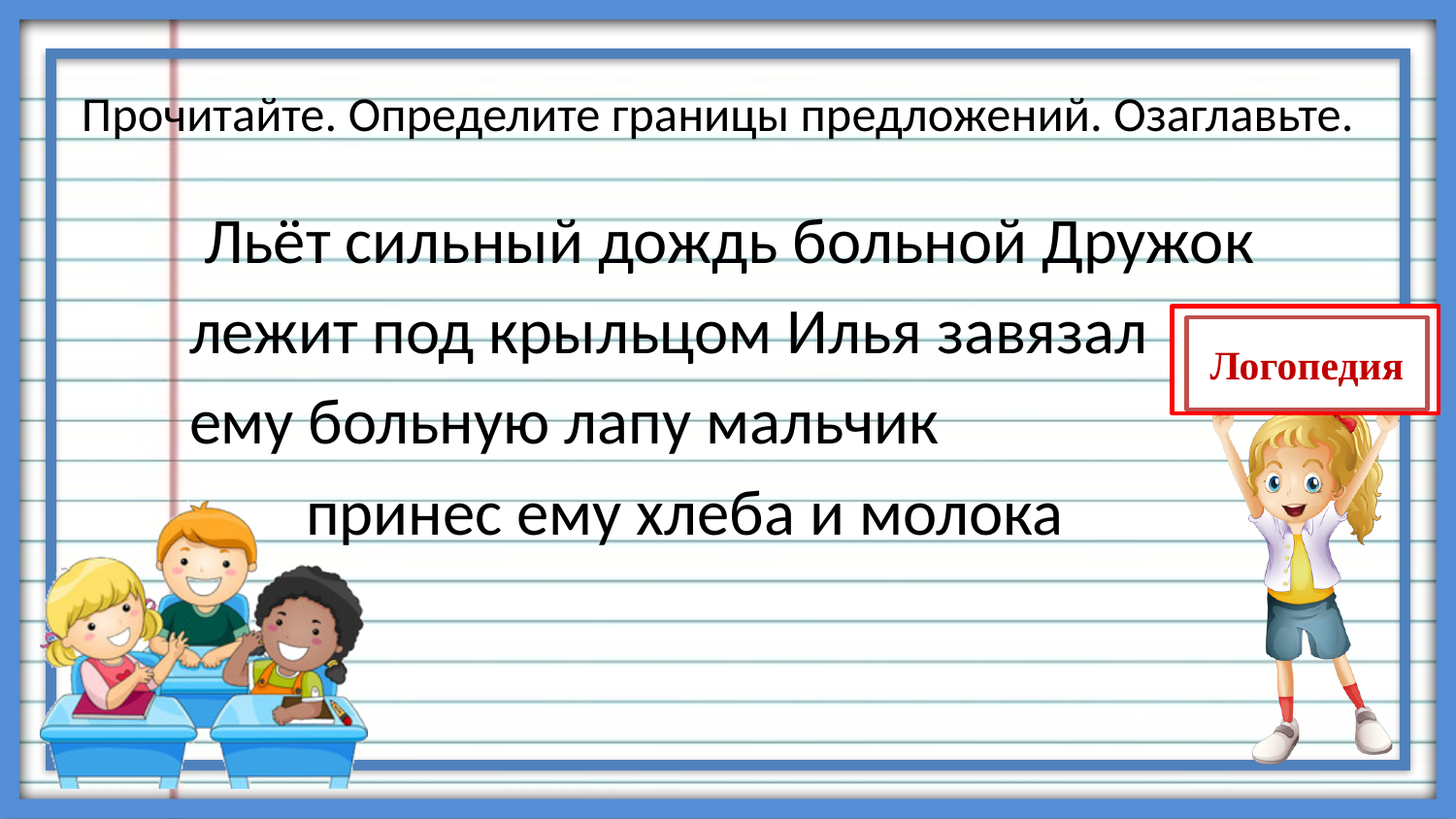

# Прочитайте. Определите границы предложений. Озаглавьте.
        Льёт сильный дождь больной Дружок
       лежит под крыльцом Илья завязал
       ему больную лапу мальчик
               принес ему хлеба и молока
Логопедия